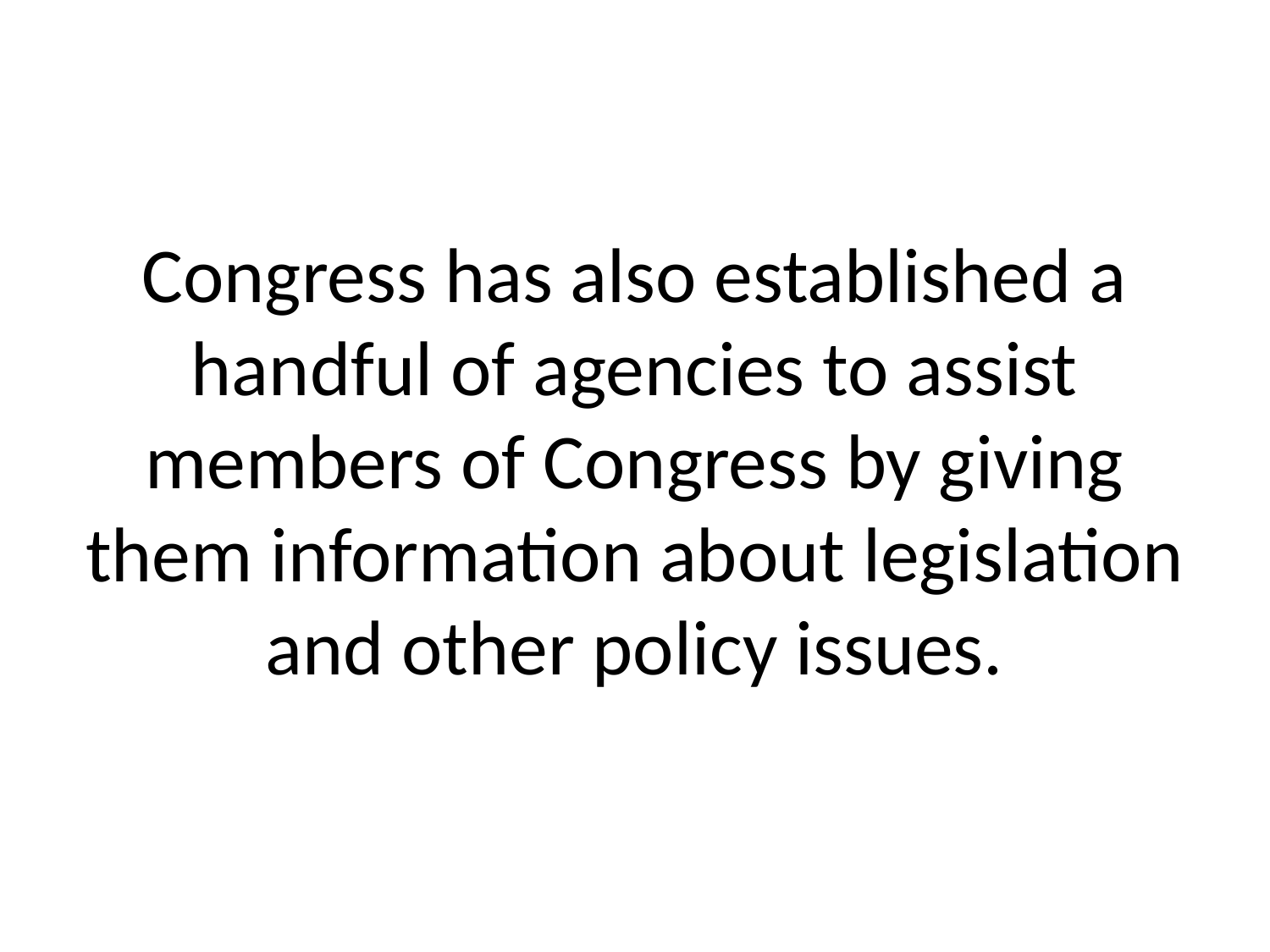

# Congress has also established a handful of agencies to assist members of Congress by giving them information about legislation and other policy issues.